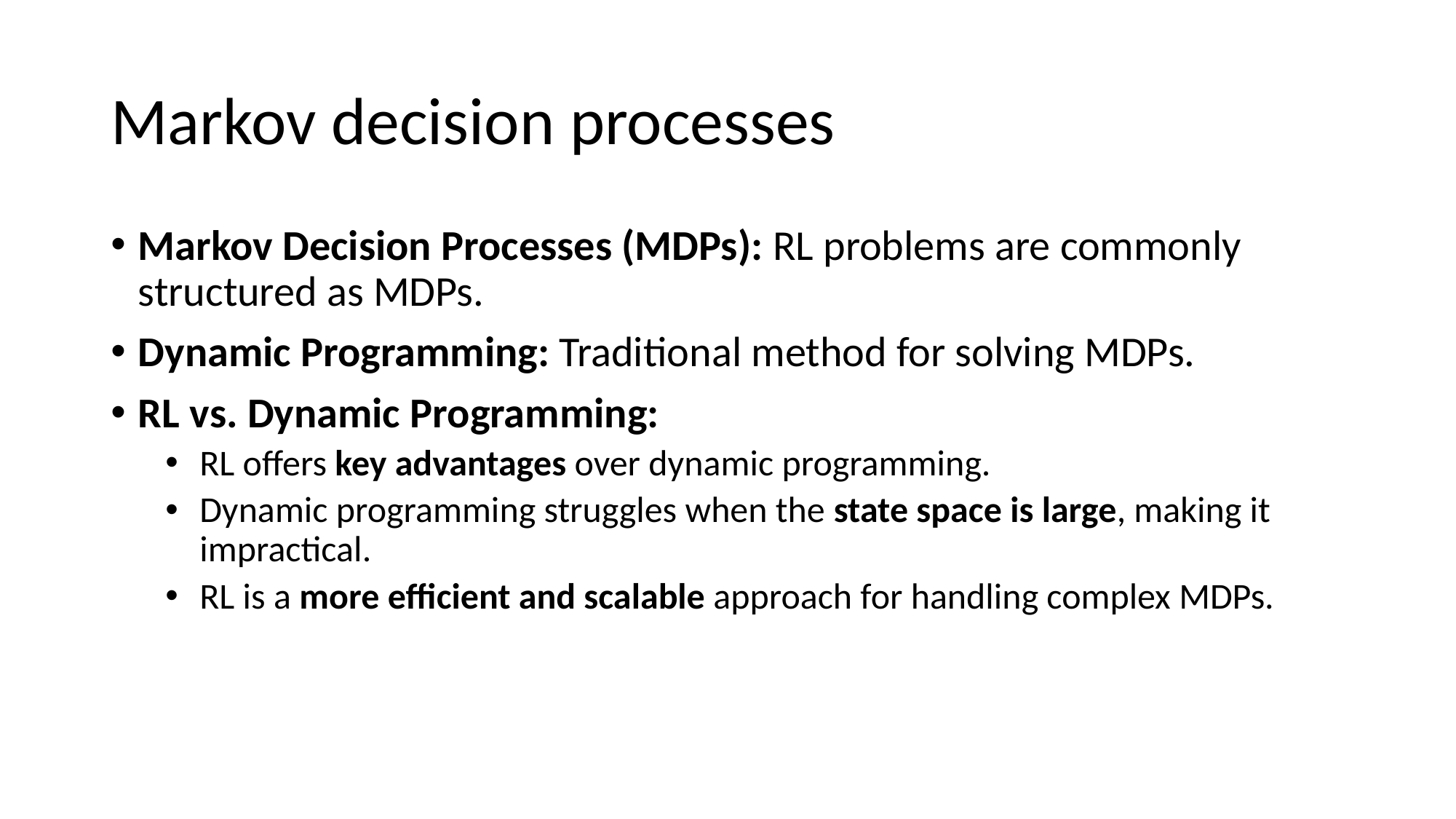

# Markov decision processes
Markov Decision Processes (MDPs): RL problems are commonly structured as MDPs.
Dynamic Programming: Traditional method for solving MDPs.
RL vs. Dynamic Programming:
RL offers key advantages over dynamic programming.
Dynamic programming struggles when the state space is large, making it impractical.
RL is a more efficient and scalable approach for handling complex MDPs.